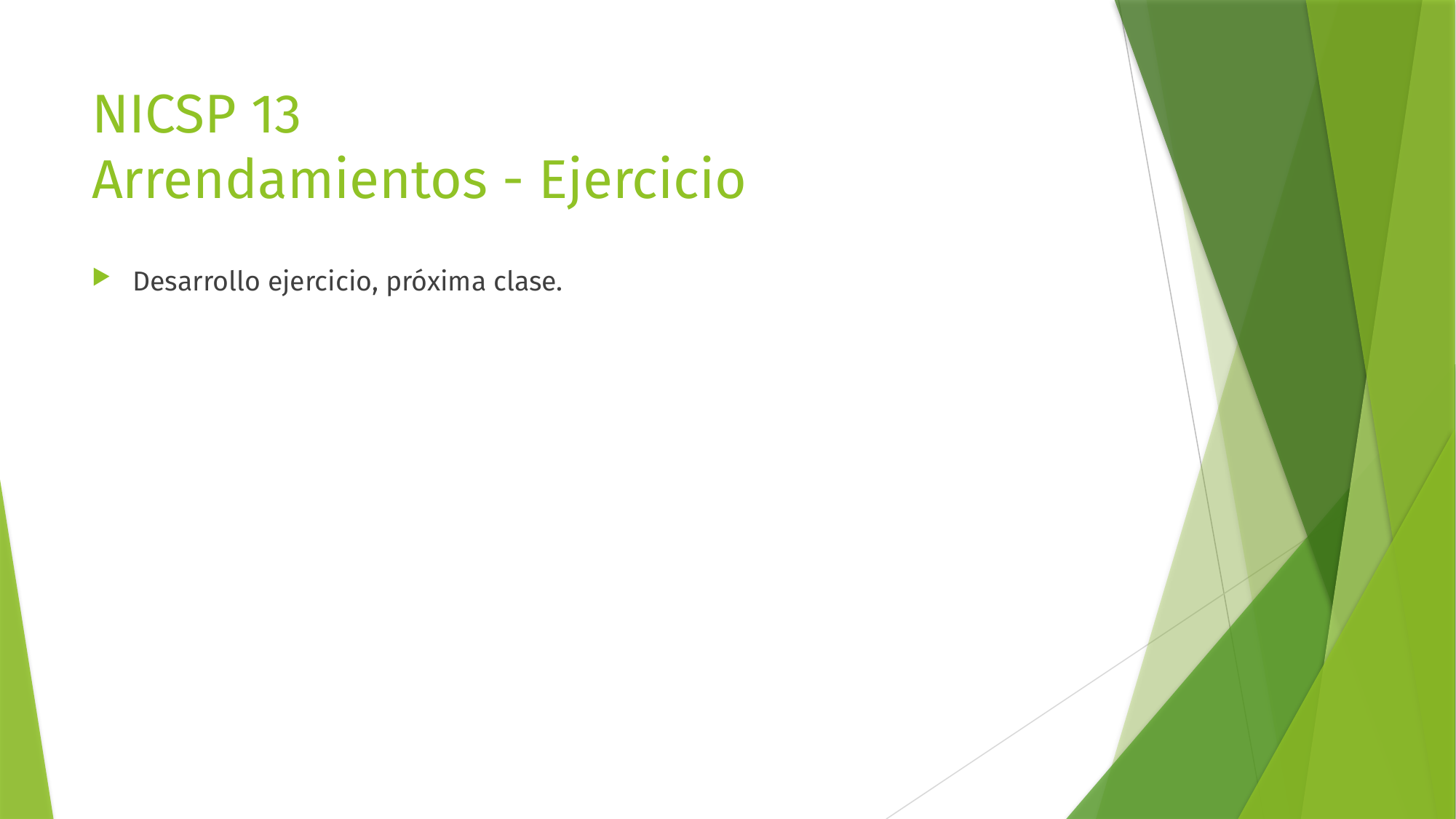

# NICSP 13 Arrendamientos - Ejercicio
Desarrollo ejercicio, próxima clase.